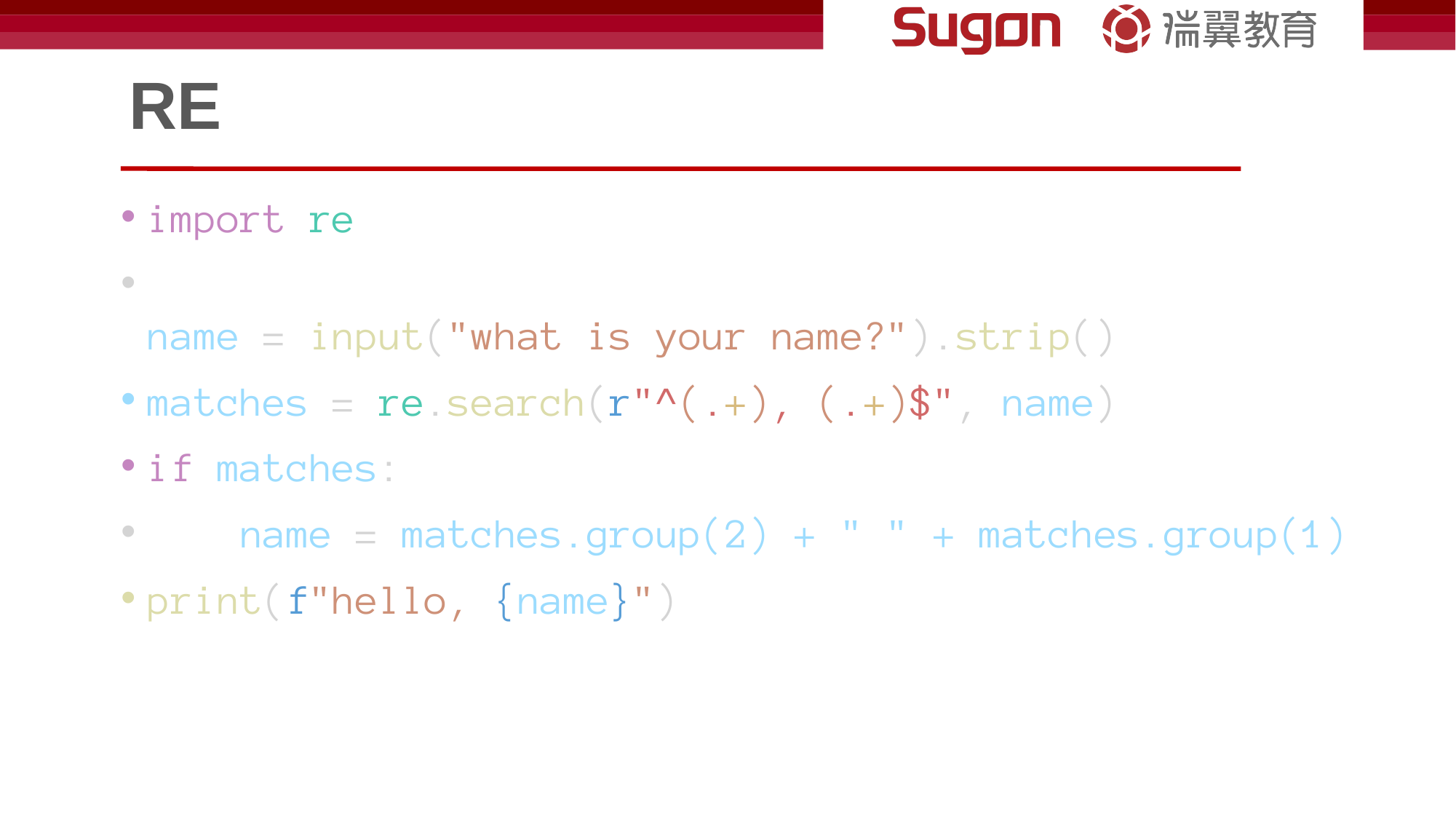

# RE
import re
name = input("what is your name?").strip()
matches = re.search(r"^(.+), (.+)$", name)
if matches:
    name = matches.group(2) + " " + matches.group(1)
print(f"hello, {name}")